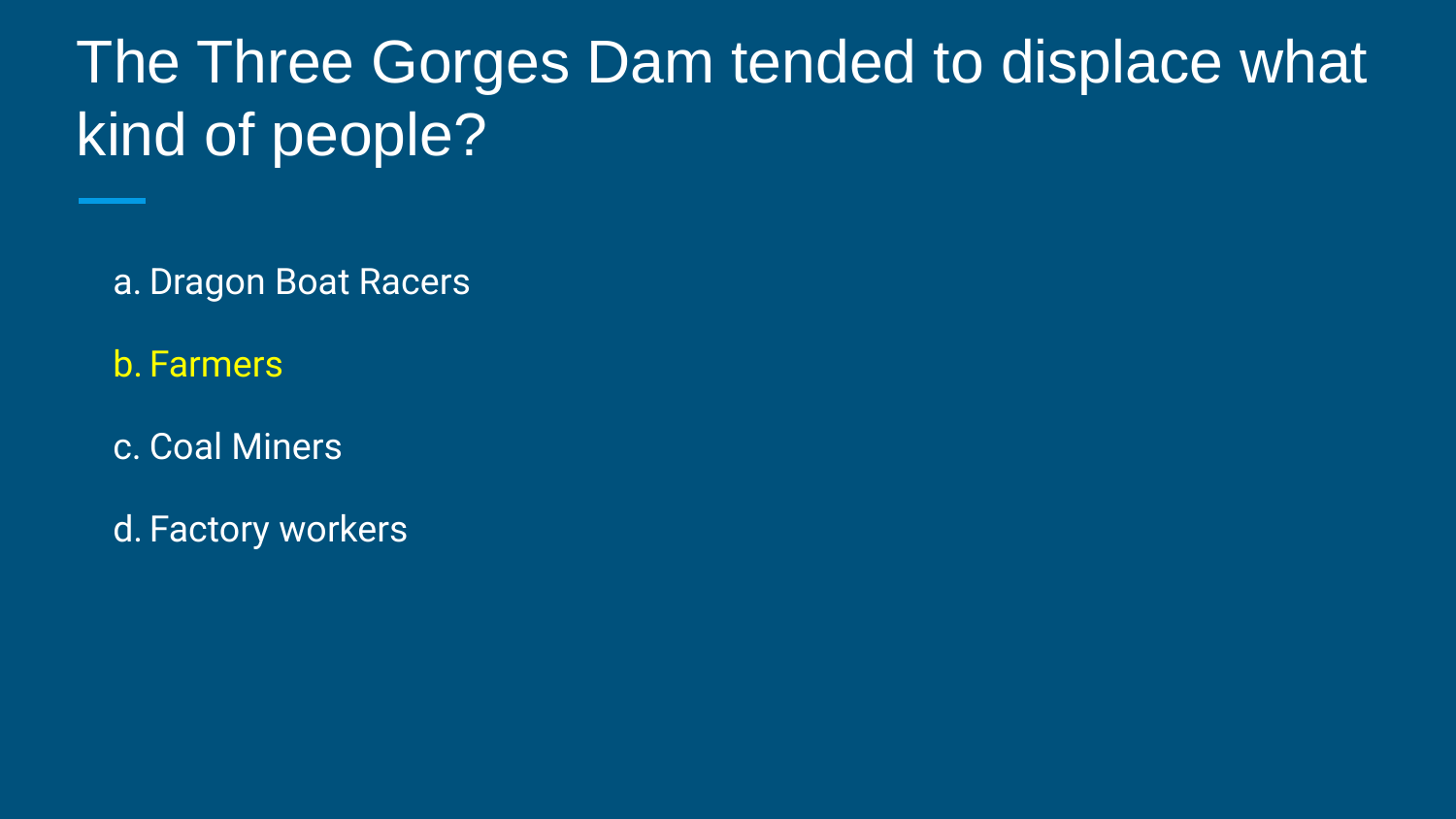

# The Three Gorges Dam tended to displace what kind of people?
Dragon Boat Racers
Farmers
Coal Miners
Factory workers